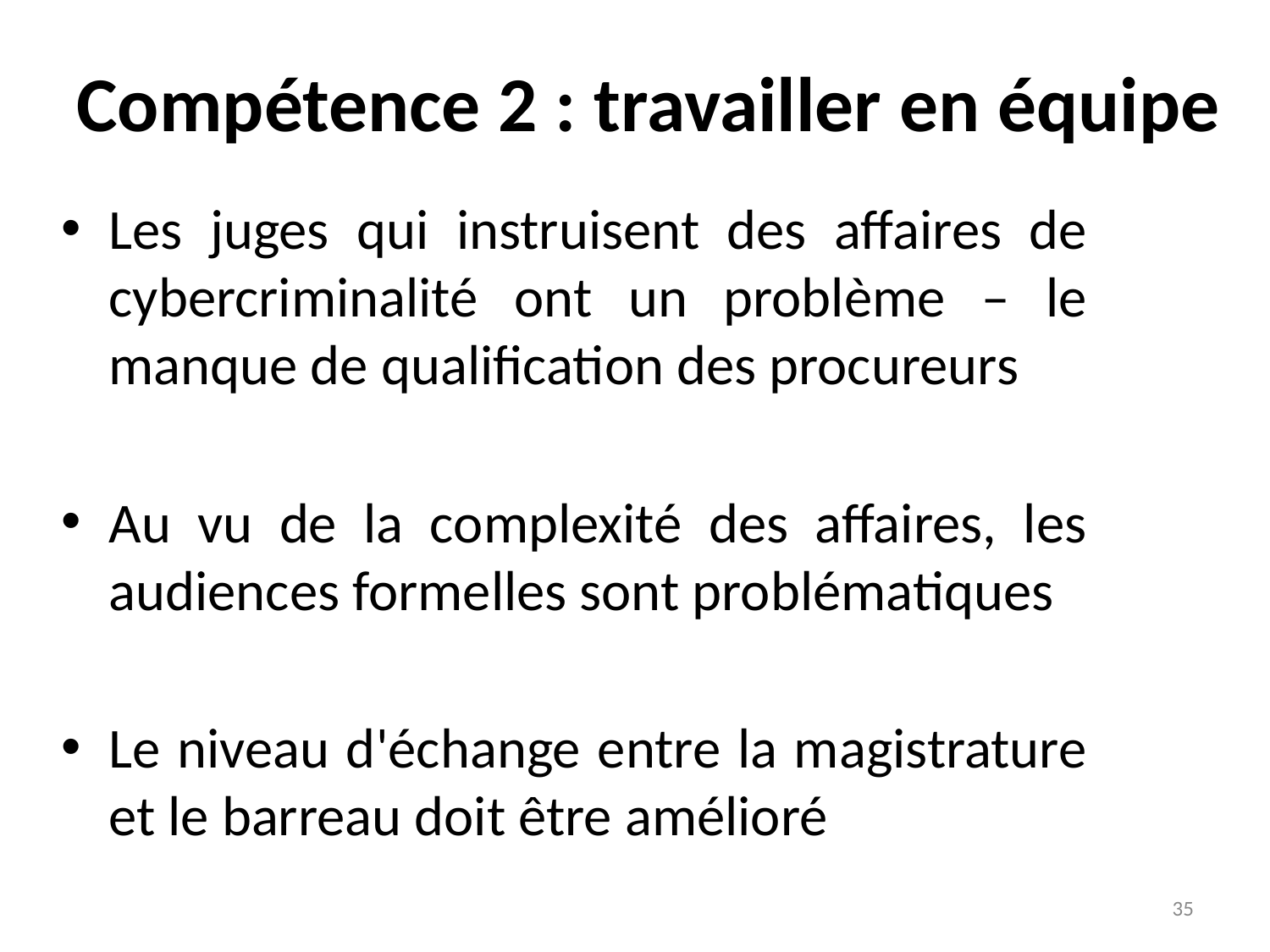

# Compétence 2 : travailler en équipe
Les juges qui instruisent des affaires de cybercriminalité ont un problème – le manque de qualification des procureurs

Au vu de la complexité des affaires, les audiences formelles sont problématiques

Le niveau d'échange entre la magistrature et le barreau doit être amélioré

35